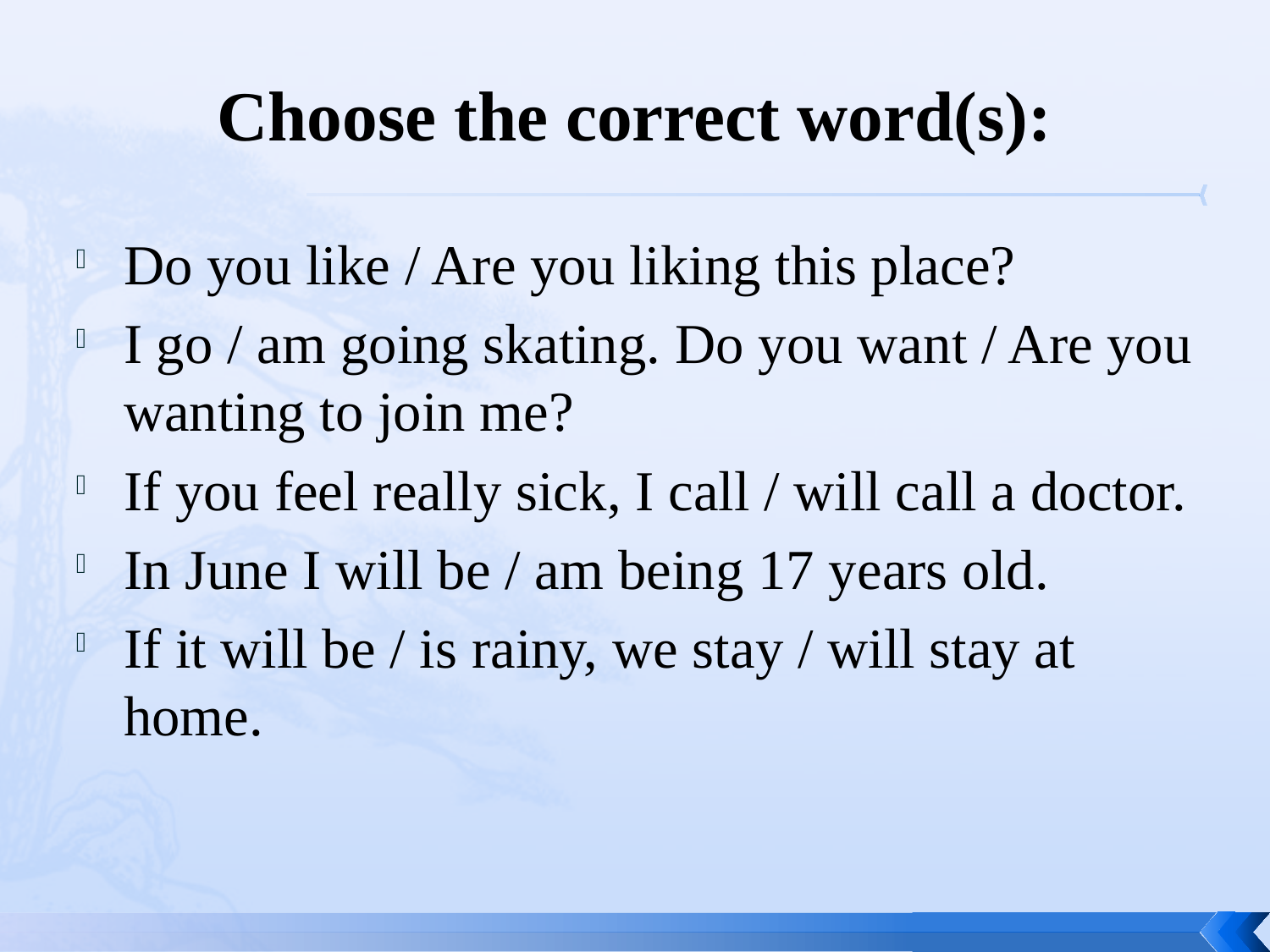

# Choose the correct word(s):
Do you like / Are you liking this place?
I go / am going skating. Do you want / Are you wanting to join me?
If you feel really sick, I call / will call a doctor.
In June I will be / am being 17 years old.
If it will be / is rainy, we stay / will stay at home.